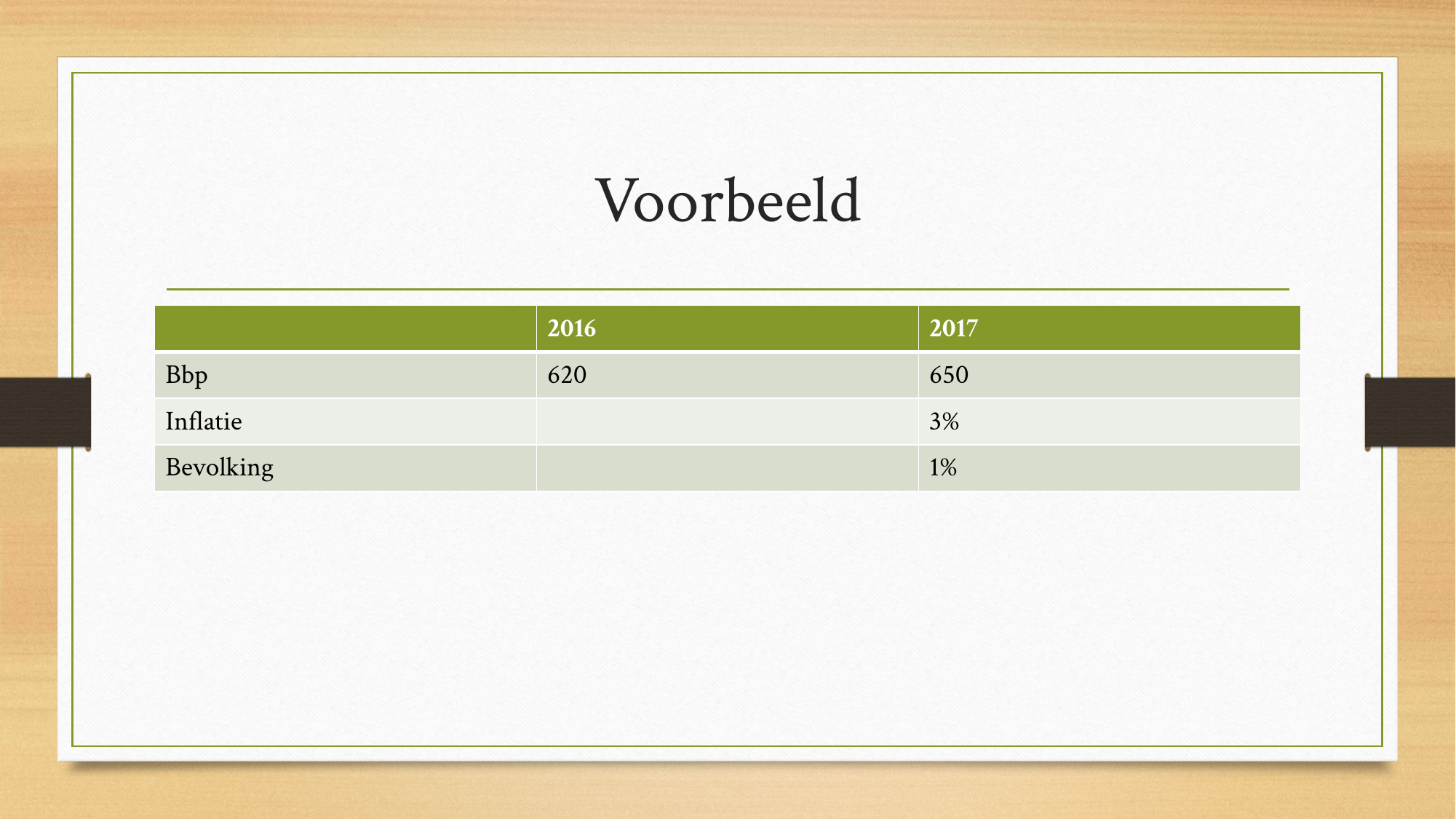

# Voorbeeld
|  | 2016 | 2017 |
| --- | --- | --- |
| Bbp | 620 | 650 |
| Inflatie |  | 3% |
| Bevolking |  | 1% |